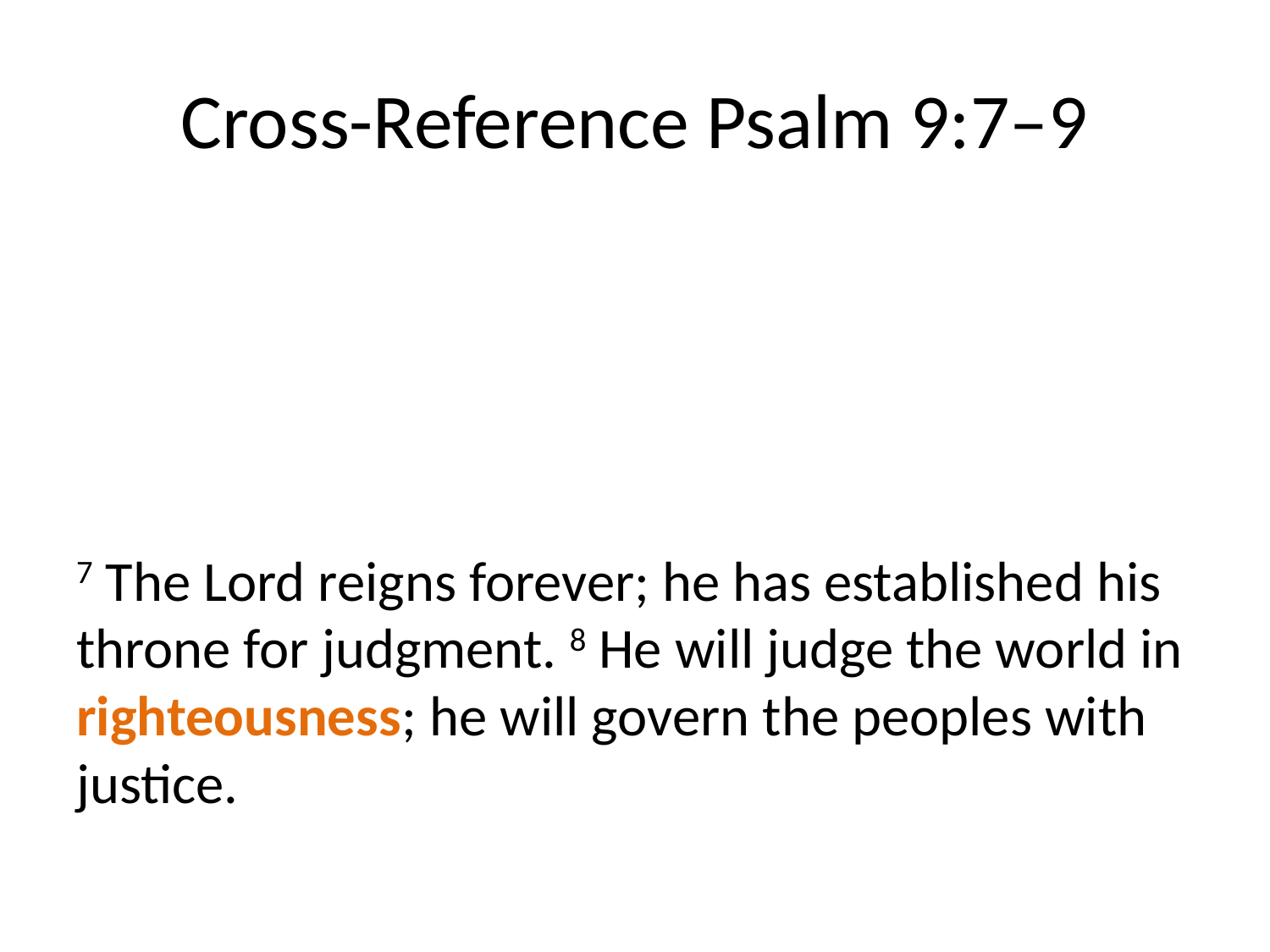

# Cross-Reference Psalm 9:7–9

7 The Lord reigns forever; he has established his throne for judgment. 8 He will judge the world in righteousness; he will govern the peoples with justice.